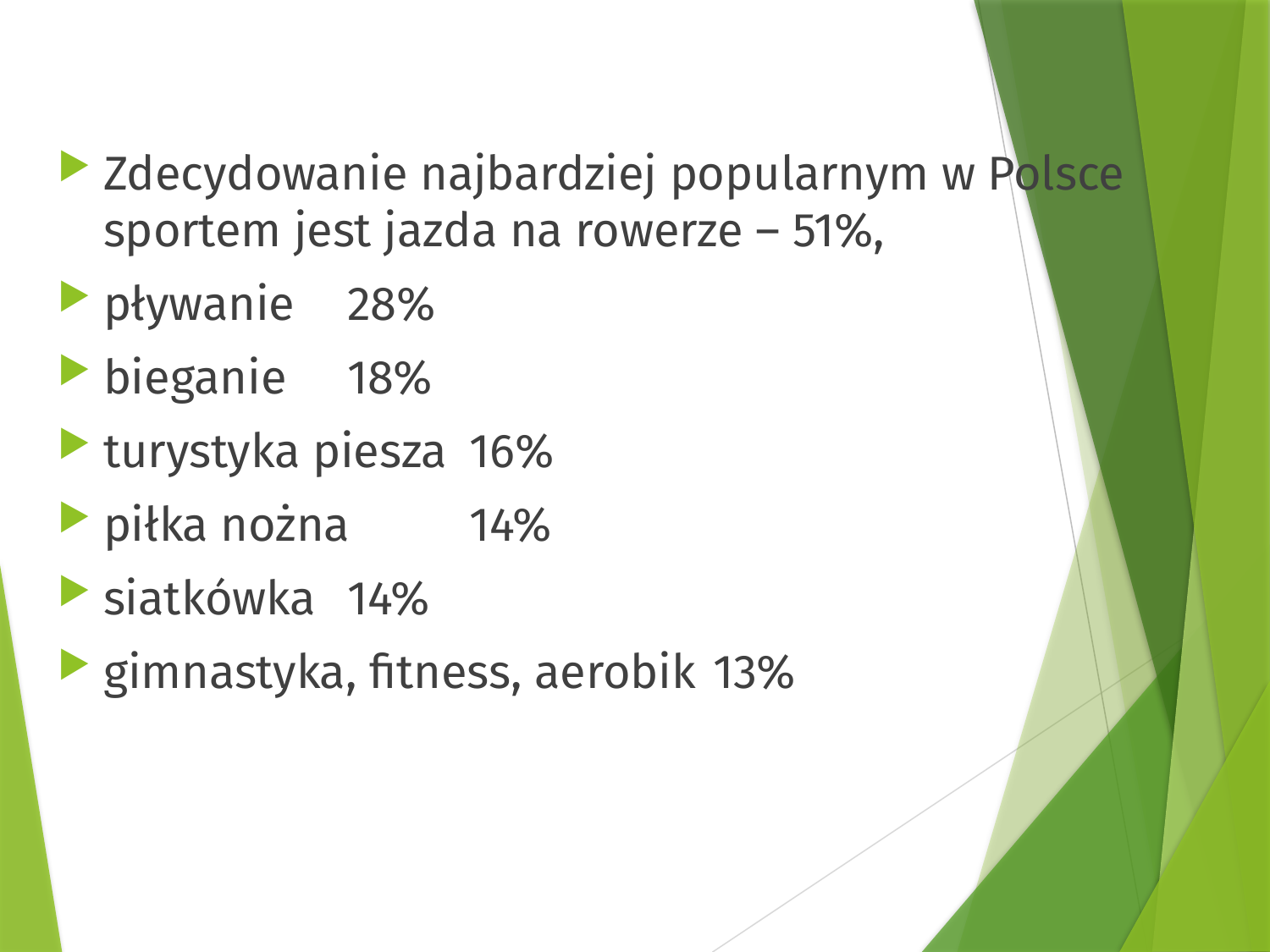

Zdecydowanie najbardziej popularnym w Polsce sportem jest jazda na rowerze – 51%,
pływanie 							28%
bieganie 								18%
turystyka piesza 					16%
piłka nożna 							14%
siatkówka 							14%
gimnastyka, fitness, aerobik 	13%